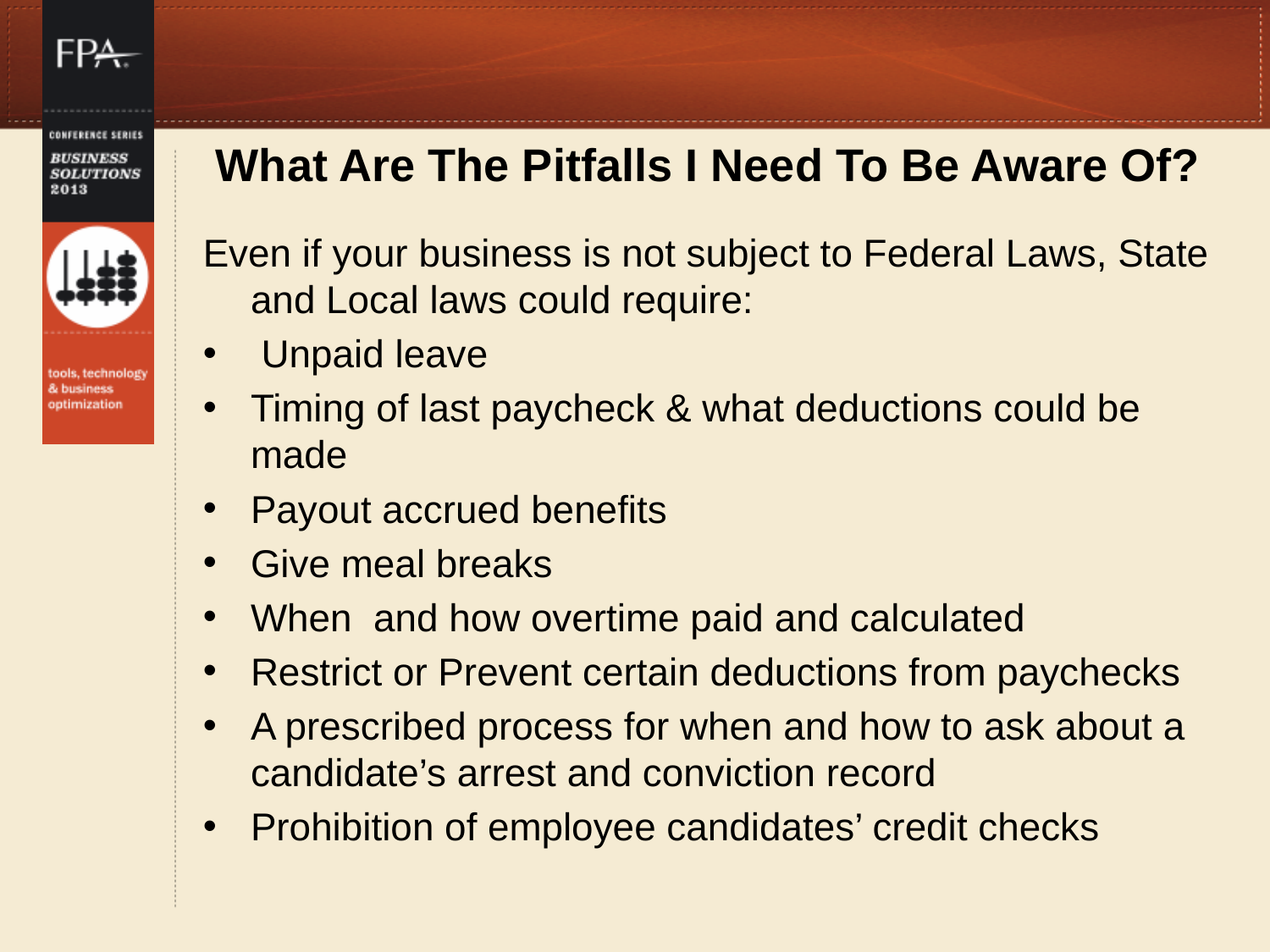

# What Are The Pitfalls I Need To Be Aware Of?
Even if your business is not subject to Federal Laws, State and Local laws could require:
 Unpaid leave
Timing of last paycheck & what deductions could be made
Payout accrued benefits
Give meal breaks
When  and how overtime paid and calculated
Restrict or Prevent certain deductions from paychecks
A prescribed process for when and how to ask about a candidate’s arrest and conviction record
Prohibition of employee candidates’ credit checks